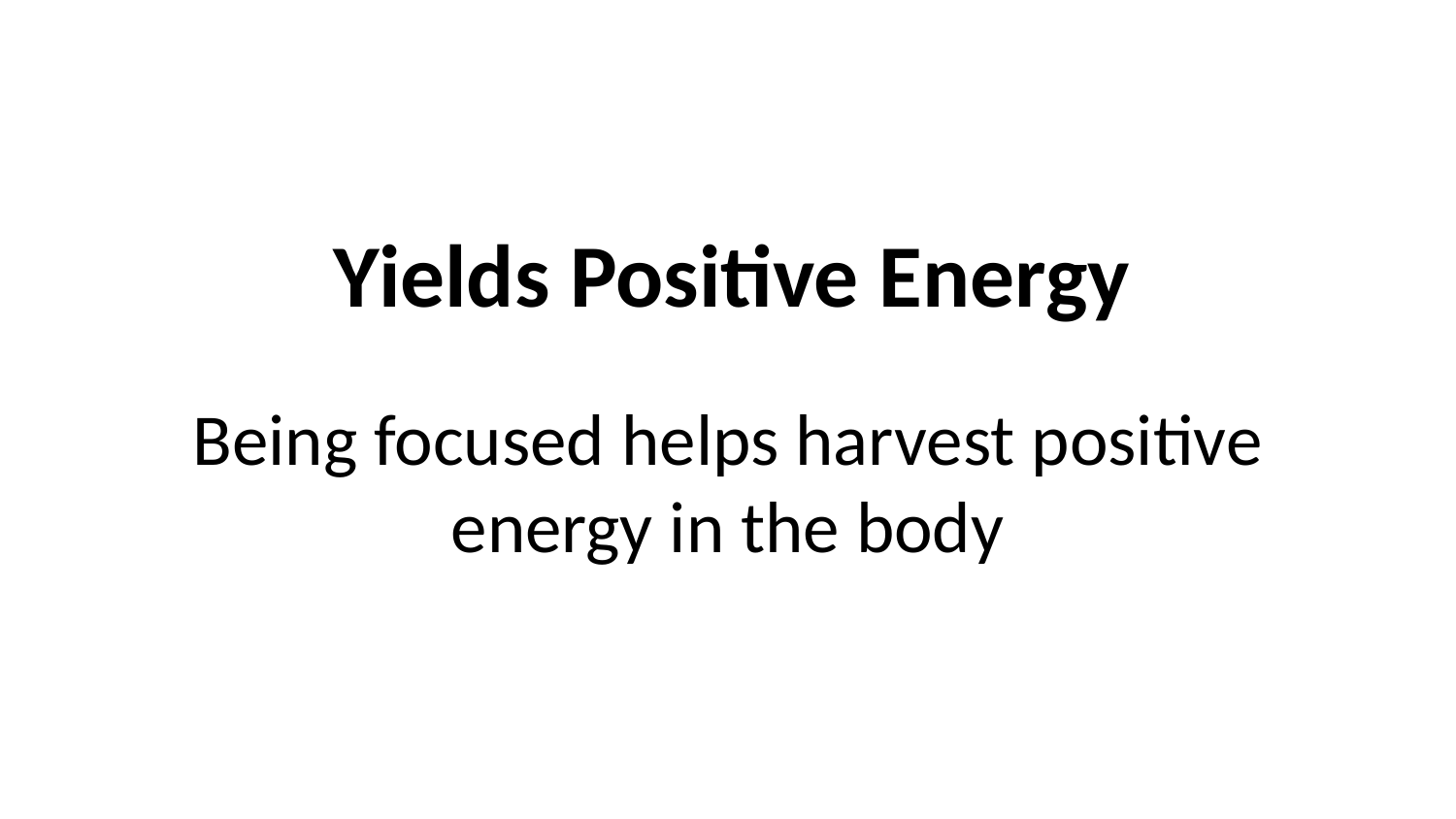

# Yields Positive Energy
Being focused helps harvest positive energy in the body